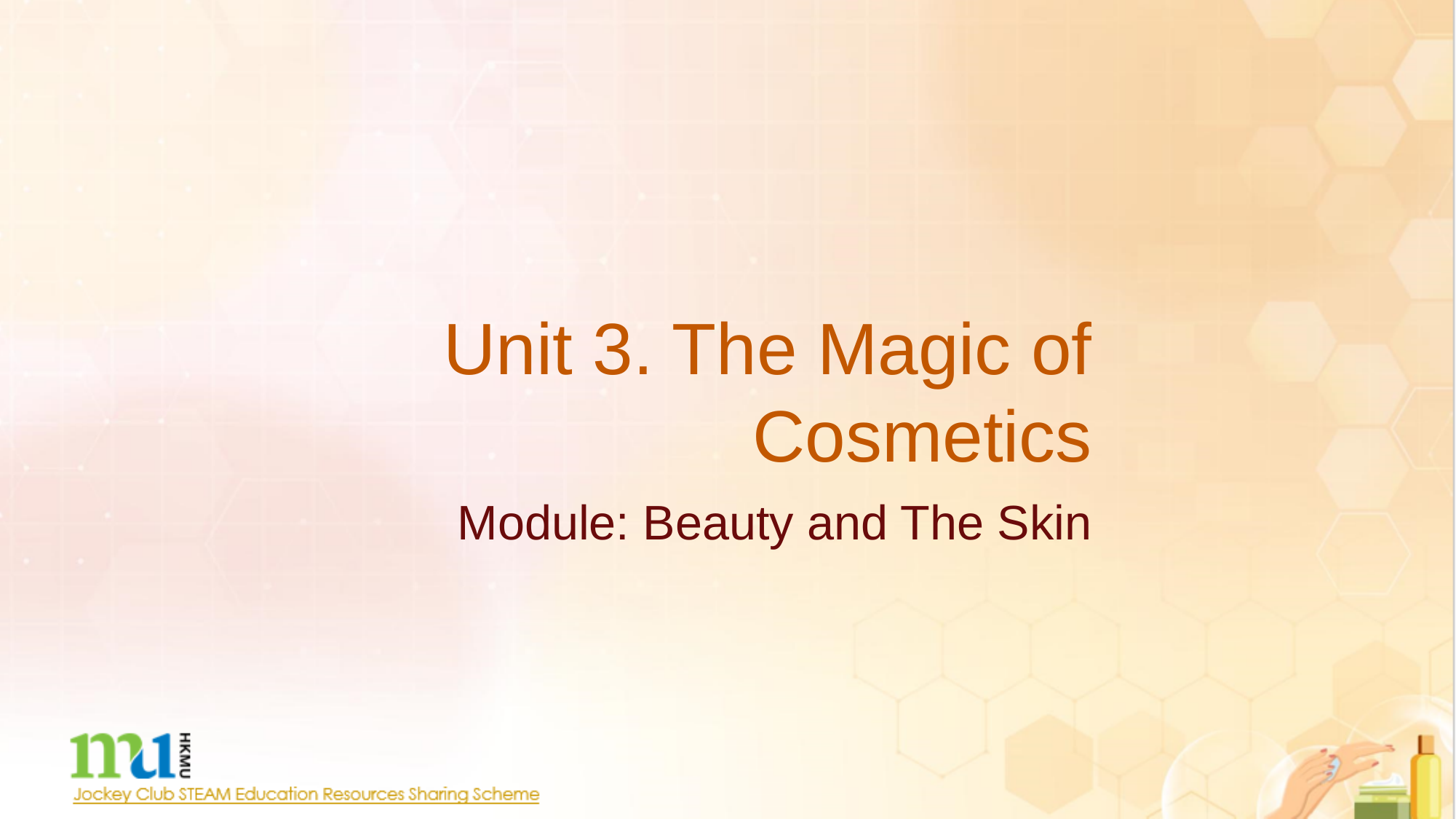

# Unit 3. The Magic of Cosmetics
Module: Beauty and The Skin